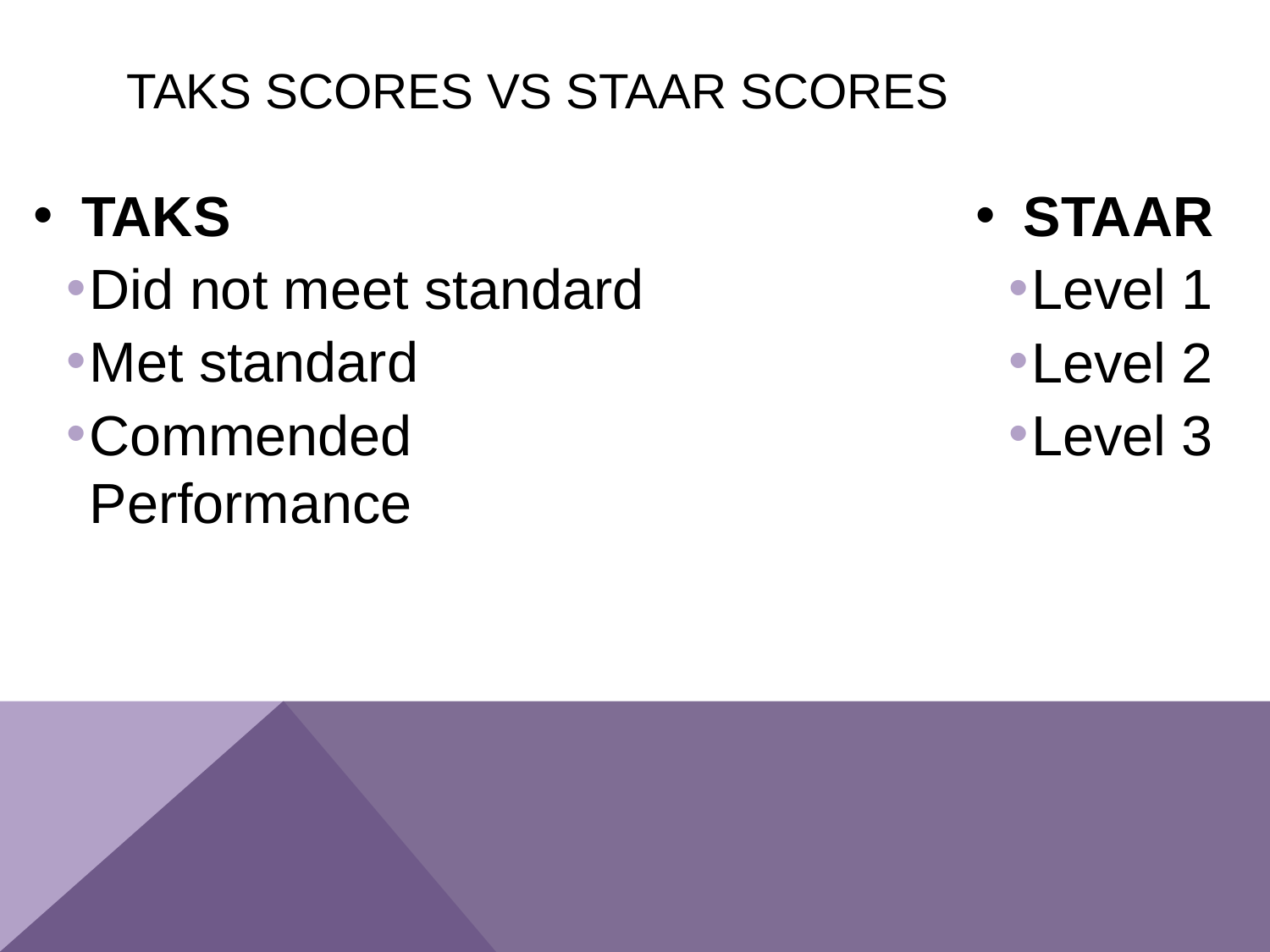

# Taks scores vs staar scores
TAKS
Did not meet standard
Met standard
Commended Performance

STAAR
Level 1
Level 2
Level 3